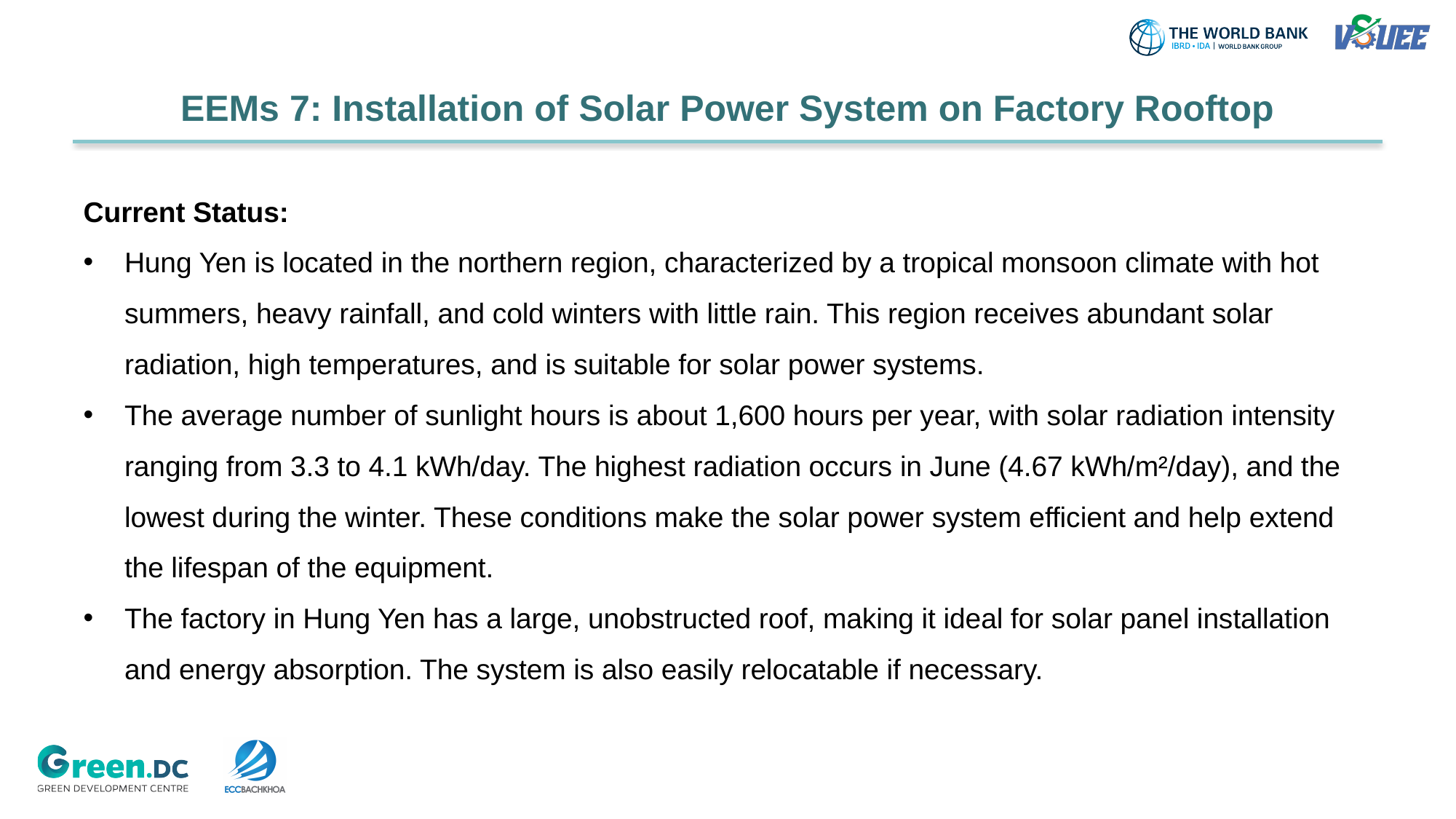

# EEMs 7: Installation of Solar Power System on Factory Rooftop
Current Status:
Hung Yen is located in the northern region, characterized by a tropical monsoon climate with hot summers, heavy rainfall, and cold winters with little rain. This region receives abundant solar radiation, high temperatures, and is suitable for solar power systems.
The average number of sunlight hours is about 1,600 hours per year, with solar radiation intensity ranging from 3.3 to 4.1 kWh/day. The highest radiation occurs in June (4.67 kWh/m²/day), and the lowest during the winter. These conditions make the solar power system efficient and help extend the lifespan of the equipment.
The factory in Hung Yen has a large, unobstructed roof, making it ideal for solar panel installation and energy absorption. The system is also easily relocatable if necessary.